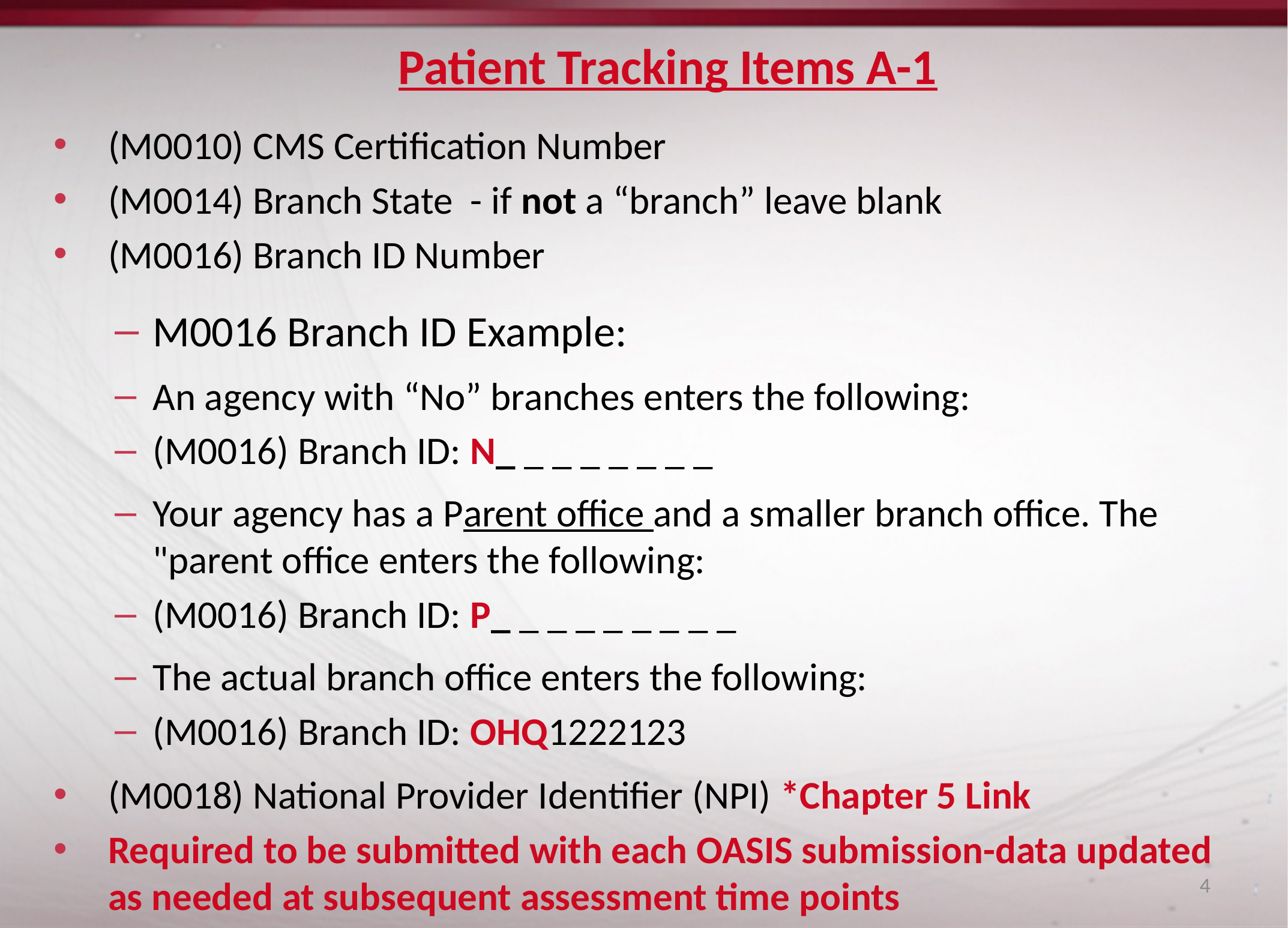

# Patient Tracking Items A-1
(M0010) CMS Certification Number
(M0014) Branch State  - if not a “branch” leave blank
(M0016) Branch ID Number

M0016 Branch ID Example:

An agency with “No” branches enters the following:
(M0016) Branch ID: N_ _ _ _ _ _ _ _

Your agency has a Parent office and a smaller branch office. The "parent office enters the following:
(M0016) Branch ID: P_ _ _ _ _ _ _ _ _

The actual branch office enters the following:
(M0016) Branch ID: OHQ1222123

(M0018) National Provider Identifier (NPI) *Chapter 5 Link
Required to be submitted with each OASIS submission-data updated as needed at subsequent assessment time points

4